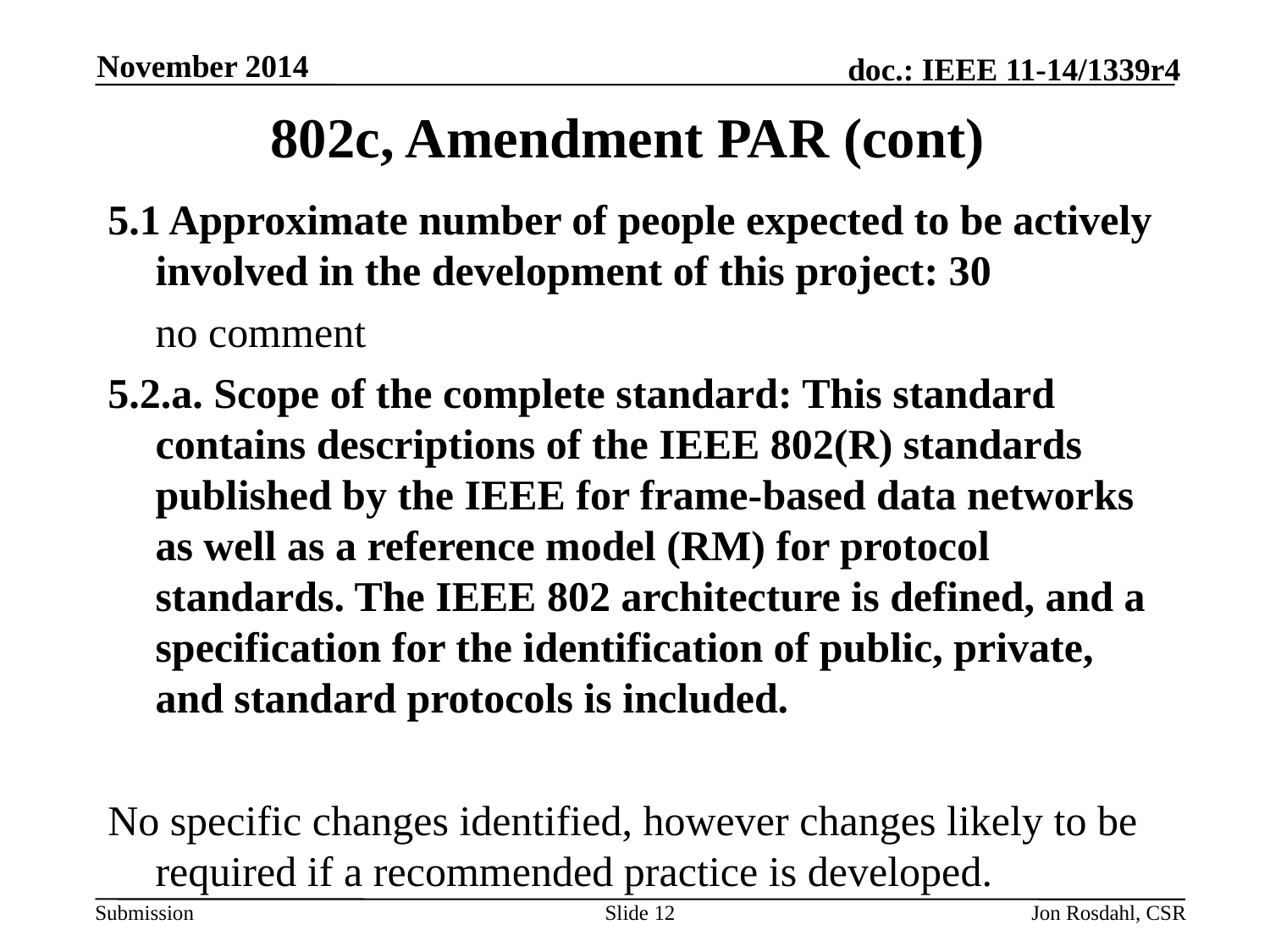

November 2014
# 802c, Amendment PAR (cont)
5.1 Approximate number of people expected to be actively involved in the development of this project: 30
 	no comment
5.2.a. Scope of the complete standard: This standard contains descriptions of the IEEE 802(R) standards published by the IEEE for frame-based data networks as well as a reference model (RM) for protocol standards. The IEEE 802 architecture is defined, and a specification for the identification of public, private, and standard protocols is included.

No specific changes identified, however changes likely to be required if a recommended practice is developed.
Slide 12
Jon Rosdahl, CSR